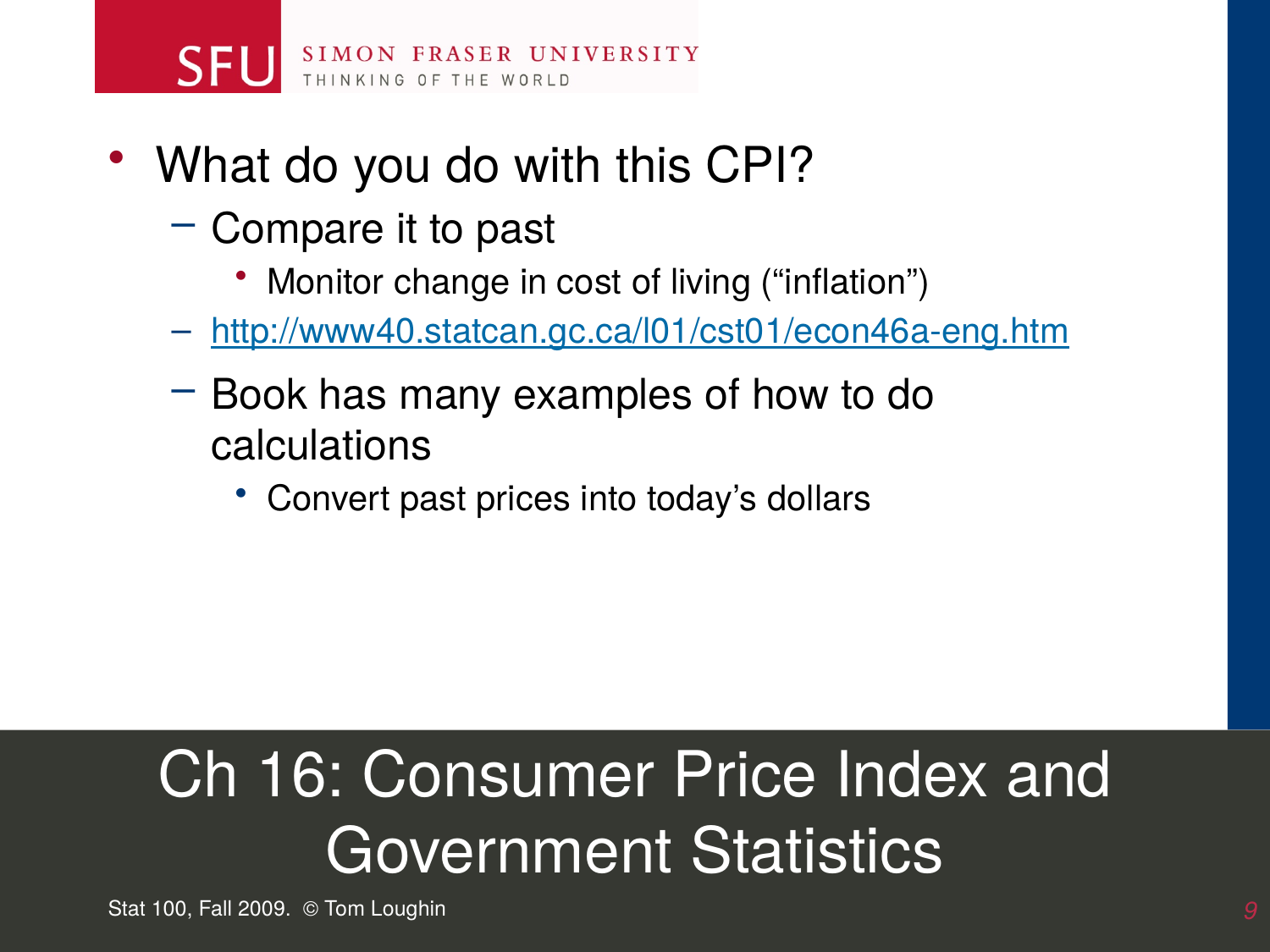

What do you do with this CPI?
Compare it to past
Monitor change in cost of living (“inflation”)
http://www40.statcan.gc.ca/l01/cst01/econ46a-eng.htm
Book has many examples of how to do calculations
Convert past prices into today’s dollars

# Ch 16: Consumer Price Index and Government Statistics
Stat 100, Fall 2009.  © Tom Loughin
9